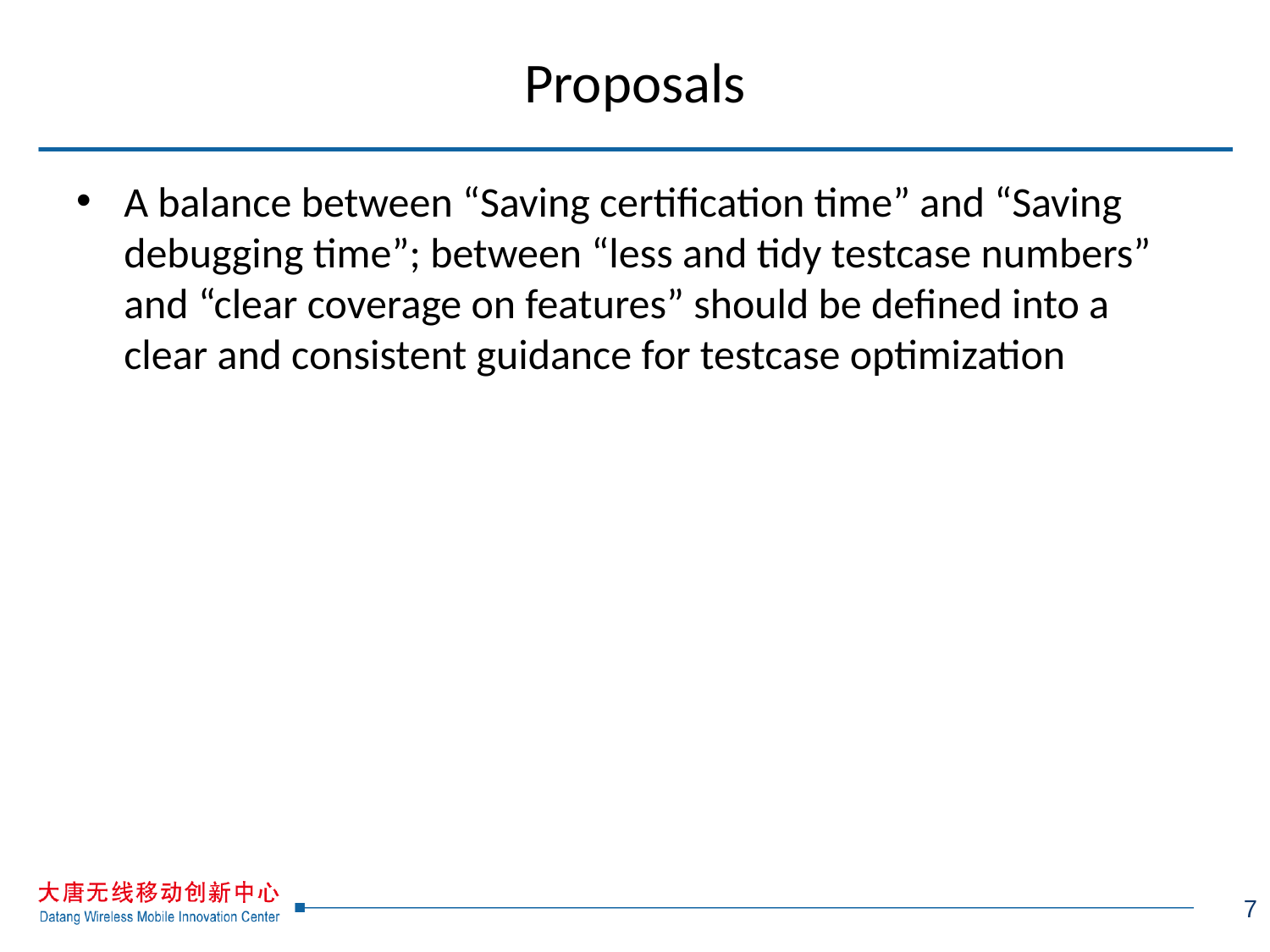

# Proposals
A balance between “Saving certification time” and “Saving debugging time”; between “less and tidy testcase numbers” and “clear coverage on features” should be defined into a clear and consistent guidance for testcase optimization
7